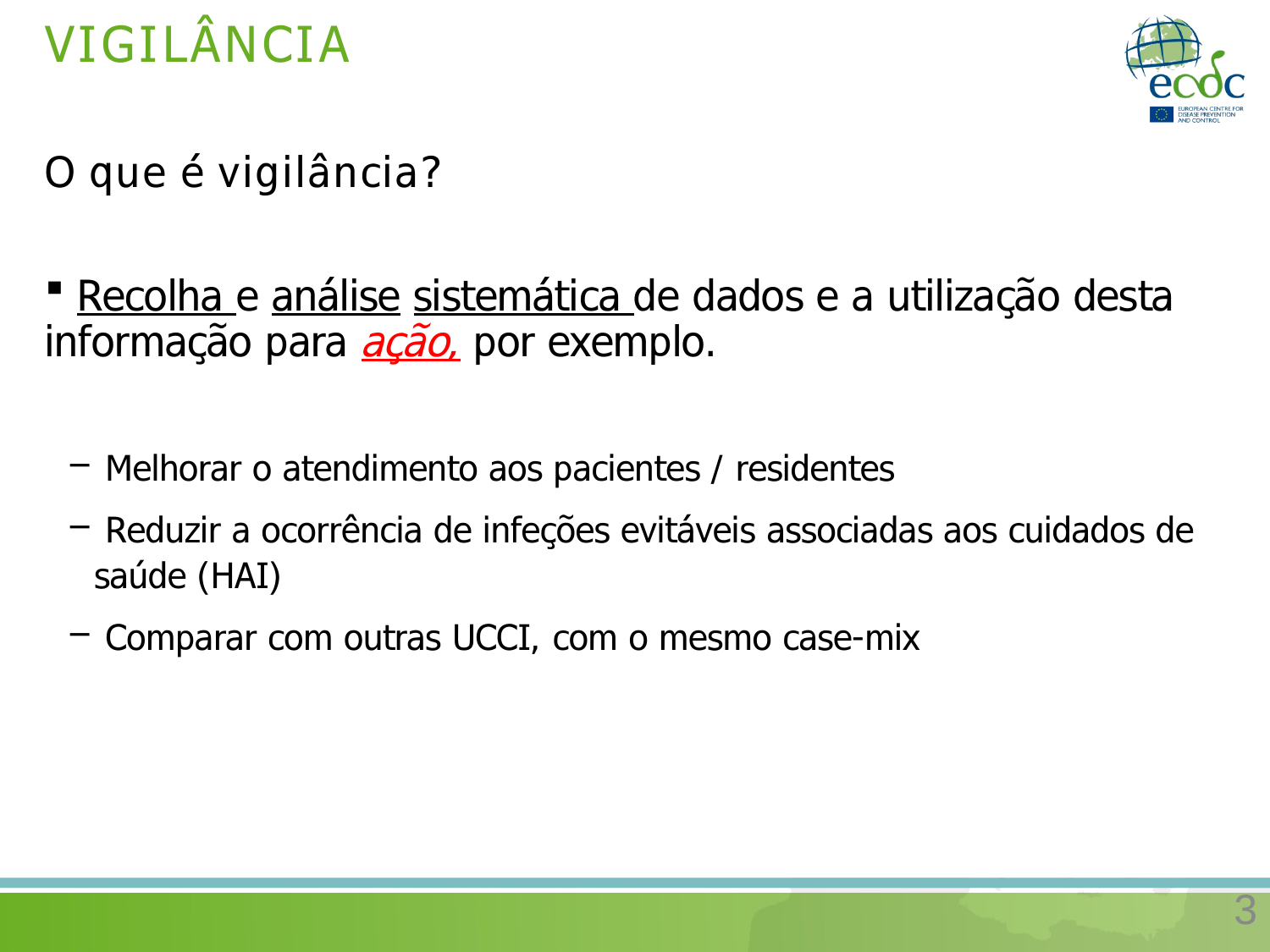

# VIGILÂNCIA
O que é vigilância?

 Recolha e análise sistemática de dados e a utilização desta informação para ação, por exemplo.

 Melhorar o atendimento aos pacientes / residentes
 Reduzir a ocorrência de infeções evitáveis ​​associadas aos cuidados de saúde (HAI)
 Comparar com outras UCCI, com o mesmo case-mix

3